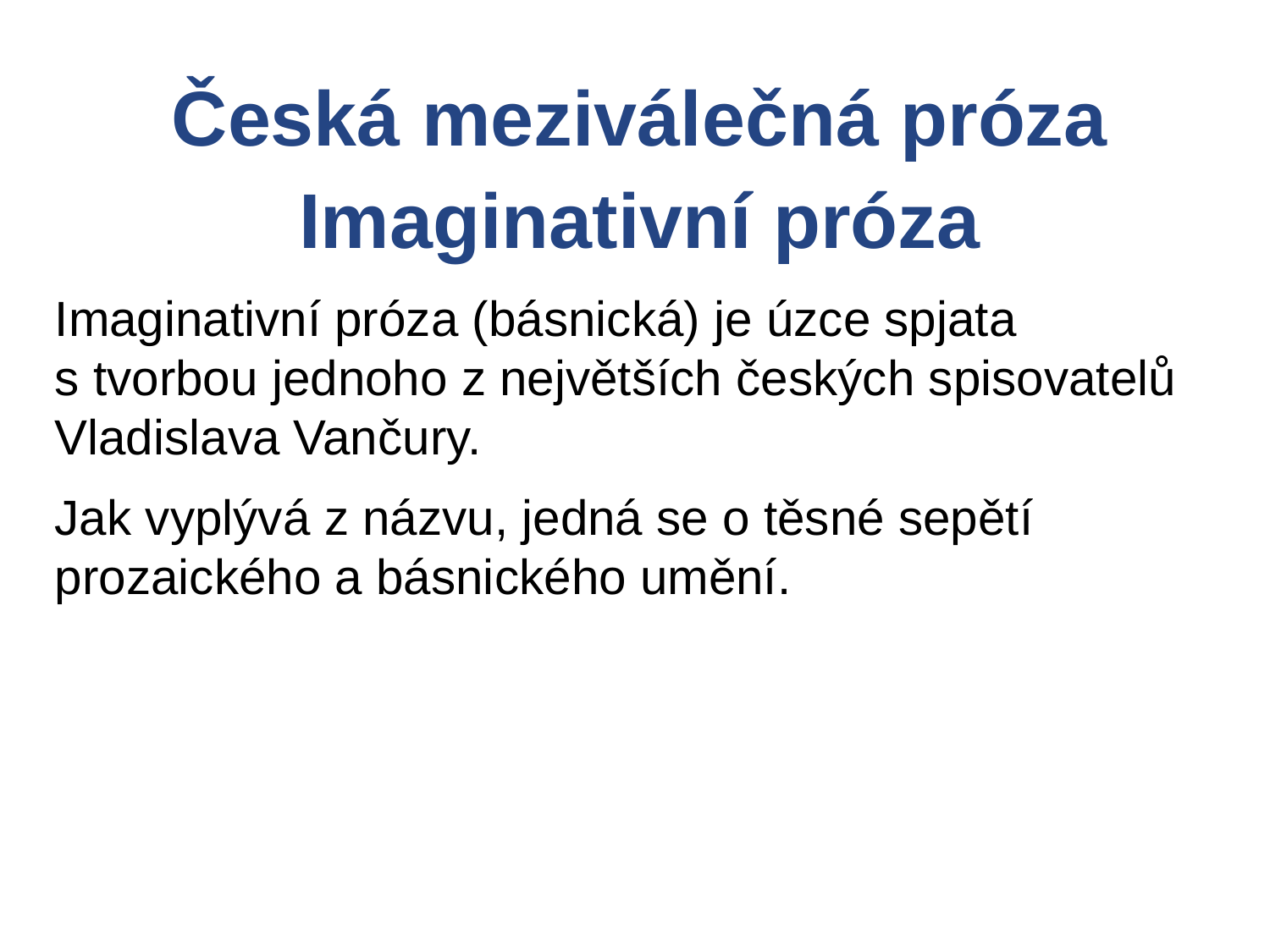

Česká meziválečná próza
Imaginativní próza
Imaginativní próza (básnická) je úzce spjata
s tvorbou jednoho z největších českých spisovatelů Vladislava Vančury.
Jak vyplývá z názvu, jedná se o těsné sepětí prozaického a básnického umění.